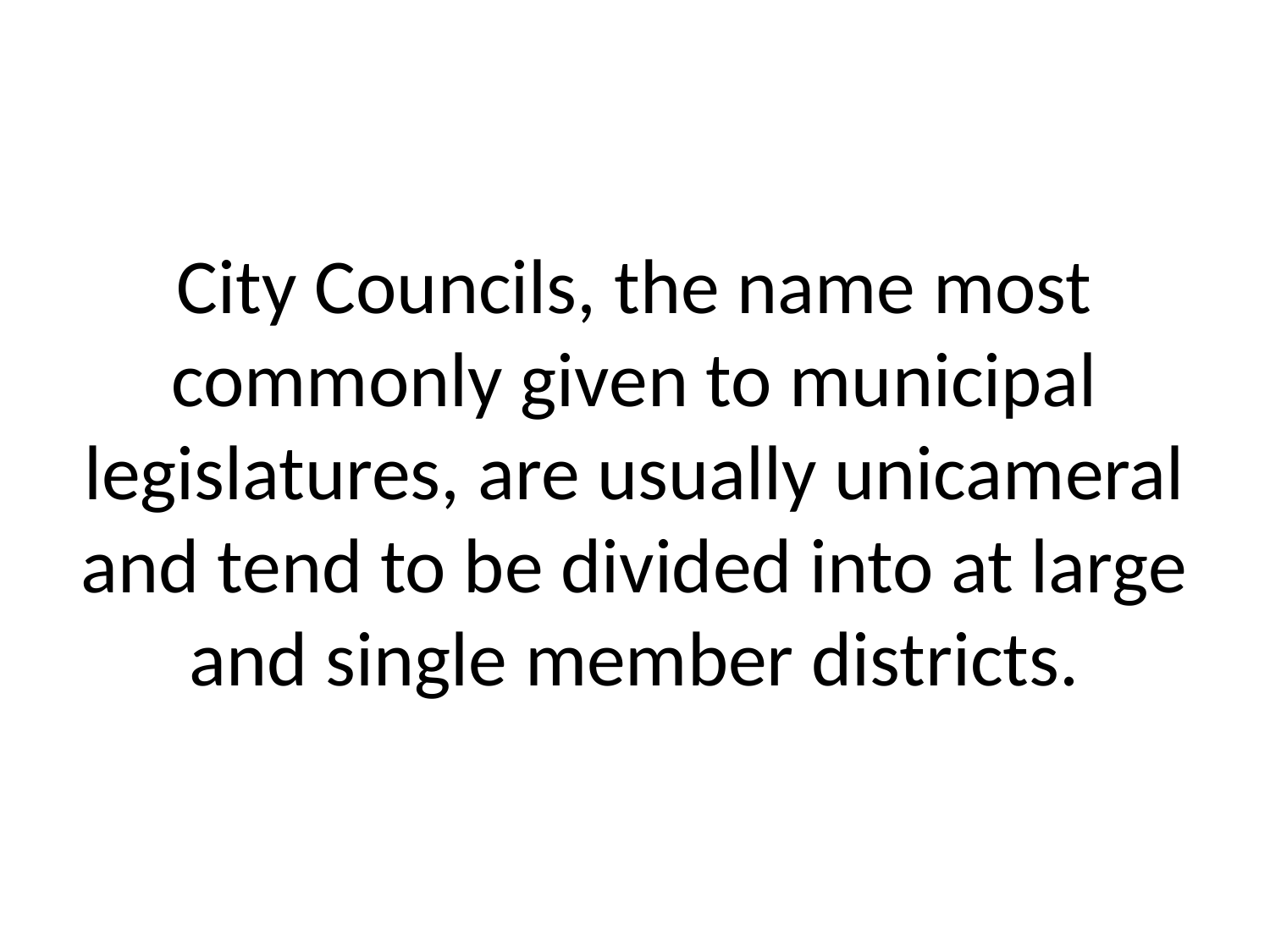

# City Councils, the name most commonly given to municipal legislatures, are usually unicameral and tend to be divided into at large and single member districts.